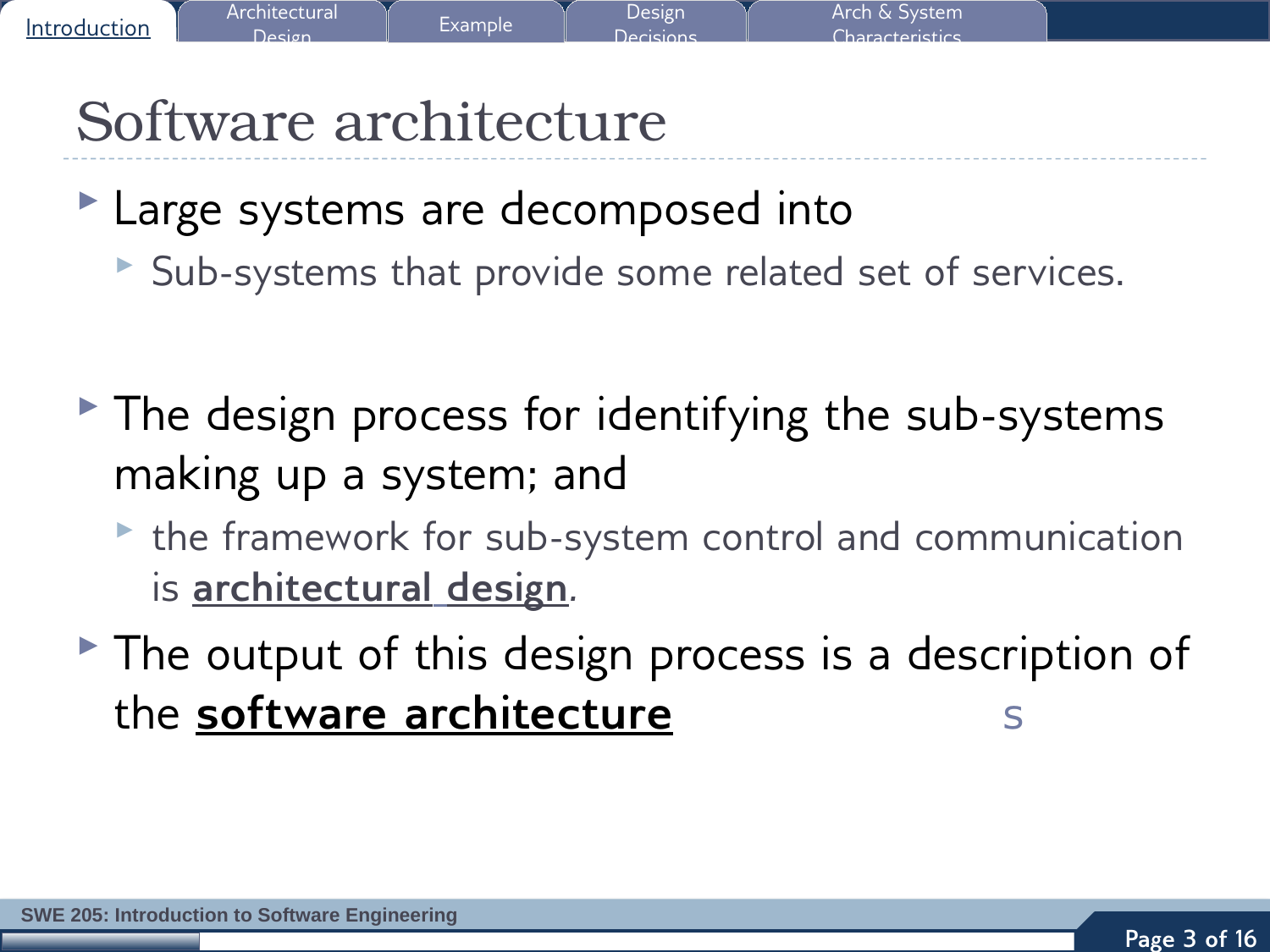

Introduction
Architectural Design
Example
Design Decisions
Arch & System Characteristics
# Software architecture
Large systems are decomposed into
Sub-systems that provide some related set of services.

The design process for identifying the sub-systems making up a system; and
the framework for sub-system control and communication is architectural design.
The output of this design process is a description of the software architecture			s

3
Page 3 of 16